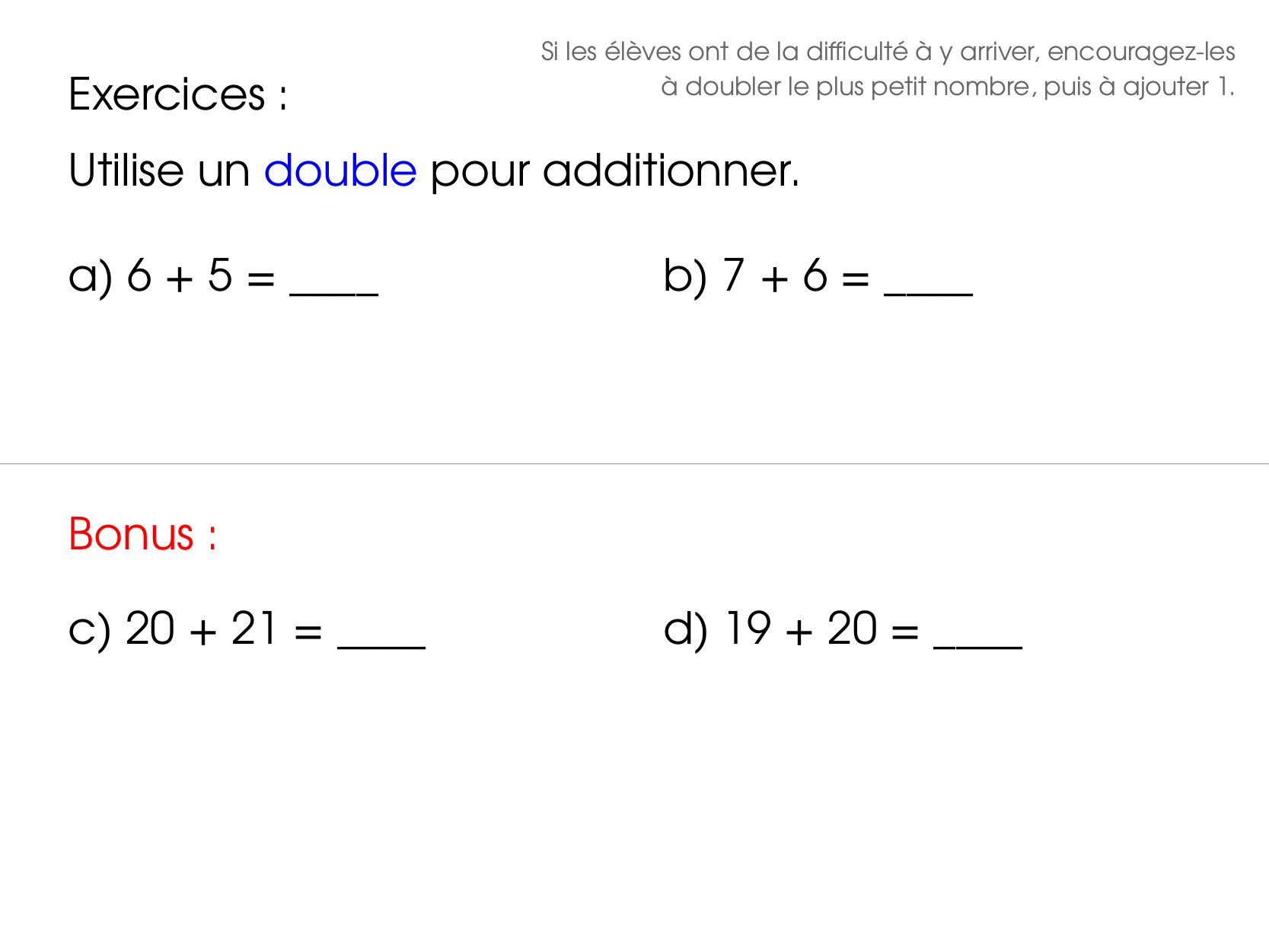

Si les élèves ont de la difficulté à y arriver, encouragez-les à doubler le plus petit nombre, puis à ajouter 1.
Exercices :
Utilise un double pour additionner.
a) 6 + 5 = ____
b) 7 + 6 = ____
Bonus :
c) 20 + 21 = ____
d) 19 + 20 = ____